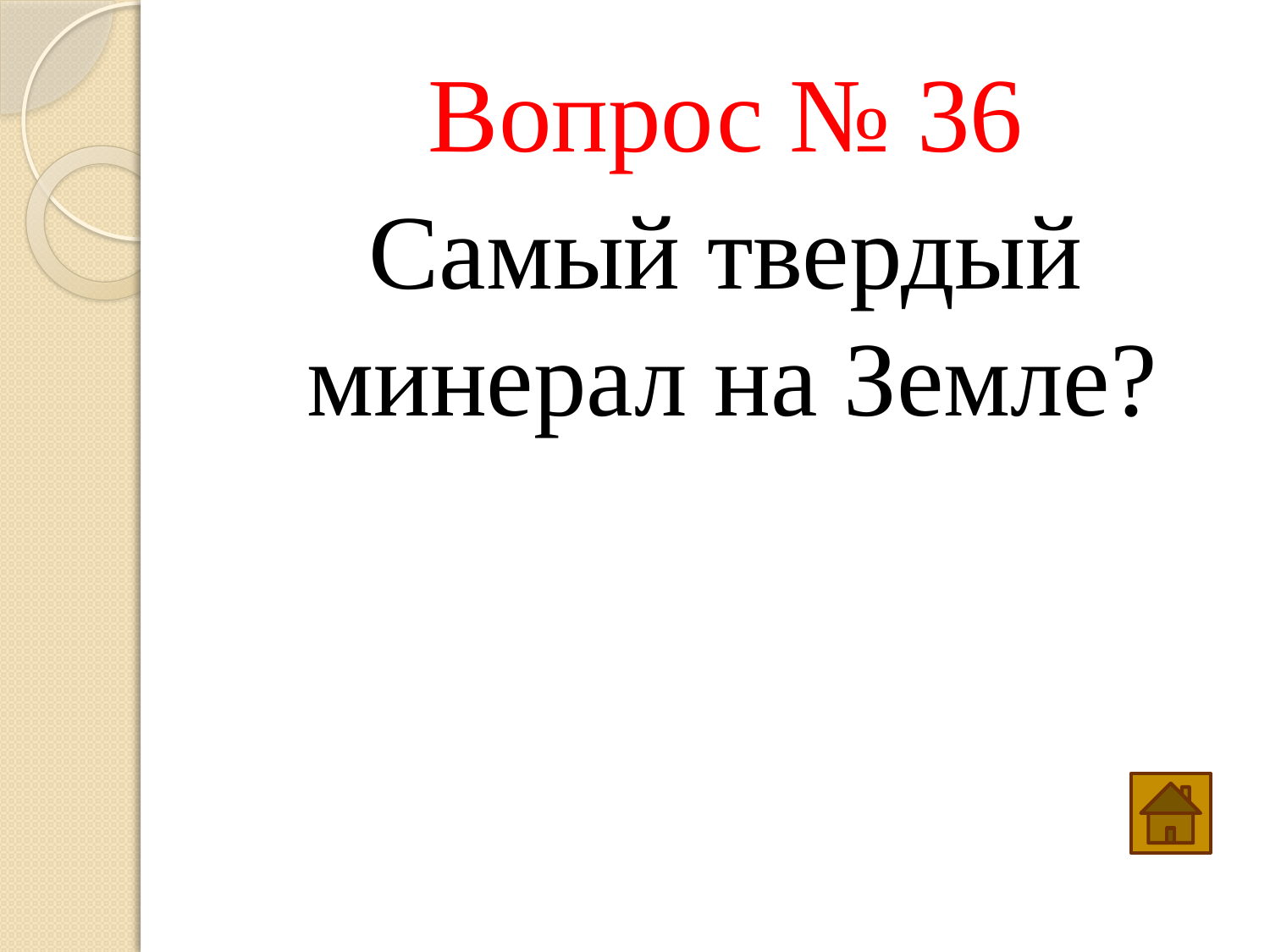

Вопрос № 36
Самый твердый минерал на Земле?